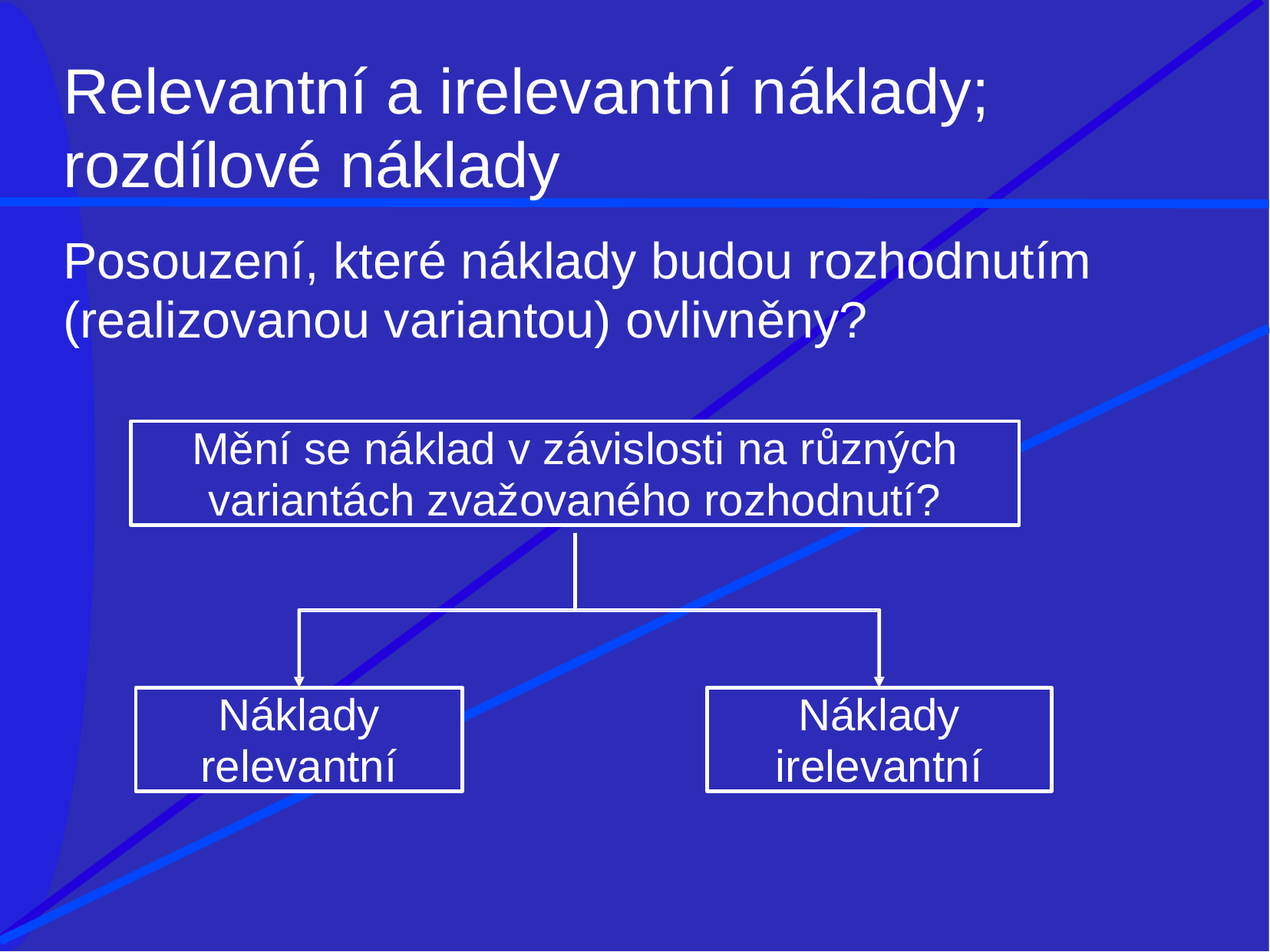

# Relevantní a irelevantní náklady;
rozdílové náklady
Posouzení, které náklady budou rozhodnutím
(realizovanou variantou) ovlivněny?
Mění se náklad v závislosti na různých
variantách zvažovaného rozhodnutí?

Náklady
relevantní
Náklady
irelevantní